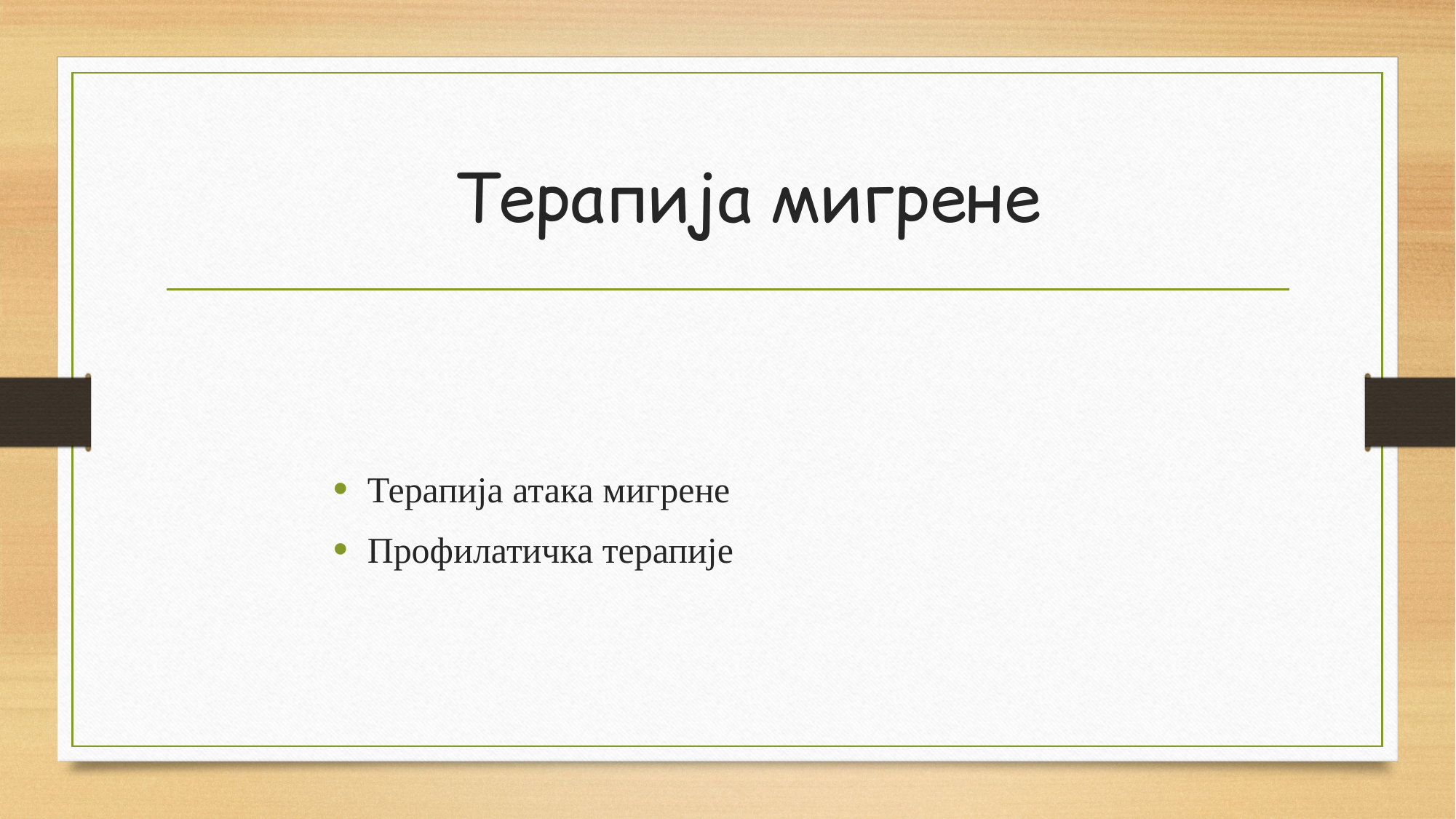

# Терапија мигрене

Терапија атака мигрене
Профилатичка терапије